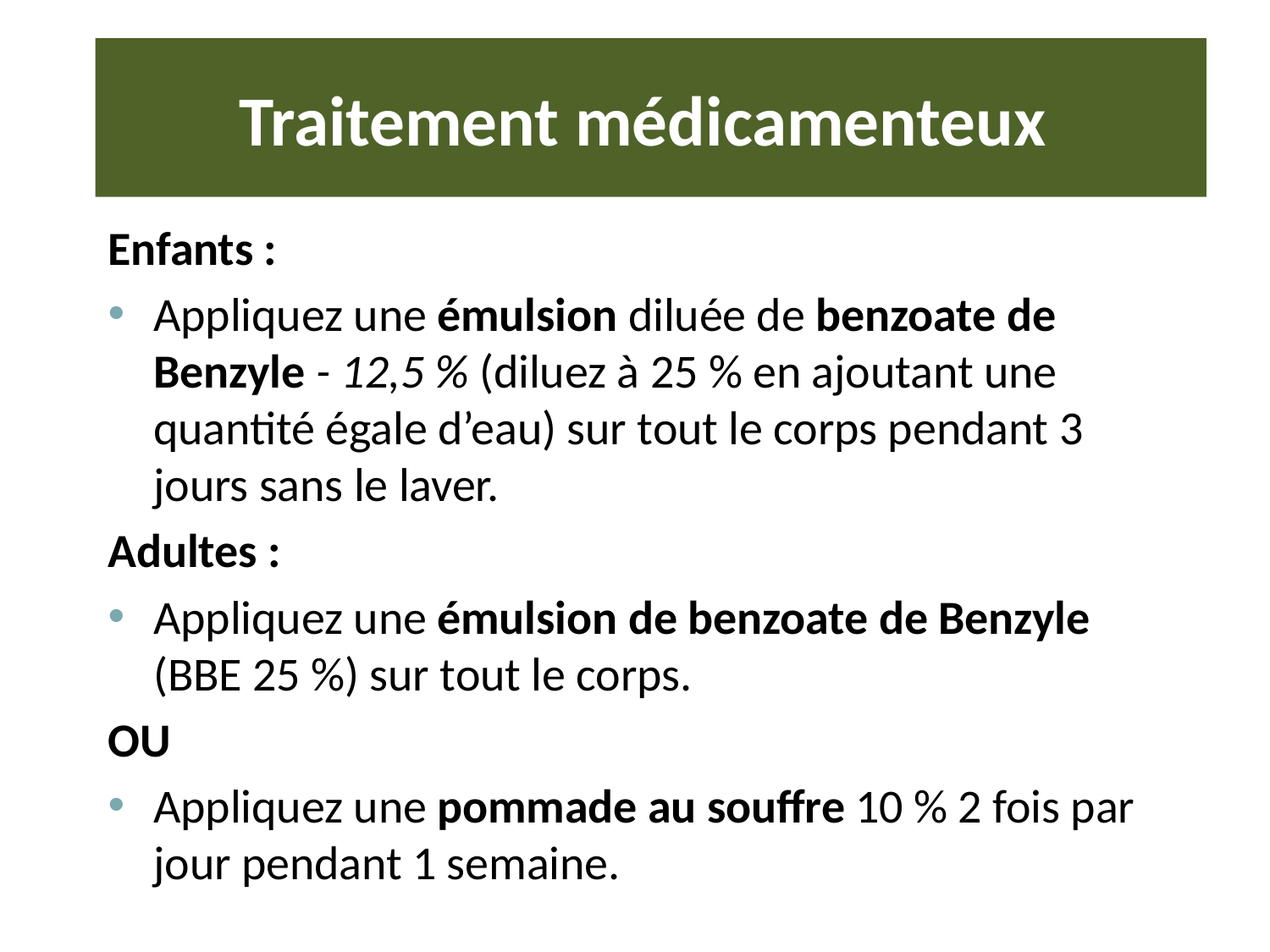

# Traitement médicamenteux
Enfants :
Appliquez une émulsion diluée de benzoate de Benzyle - 12,5 % (diluez à 25 % en ajoutant une quantité égale d’eau) sur tout le corps pendant 3 jours sans le laver.
Adultes :
Appliquez une émulsion de benzoate de Benzyle (BBE 25 %) sur tout le corps.
OU
Appliquez une pommade au souffre 10 % 2 fois par jour pendant 1 semaine.